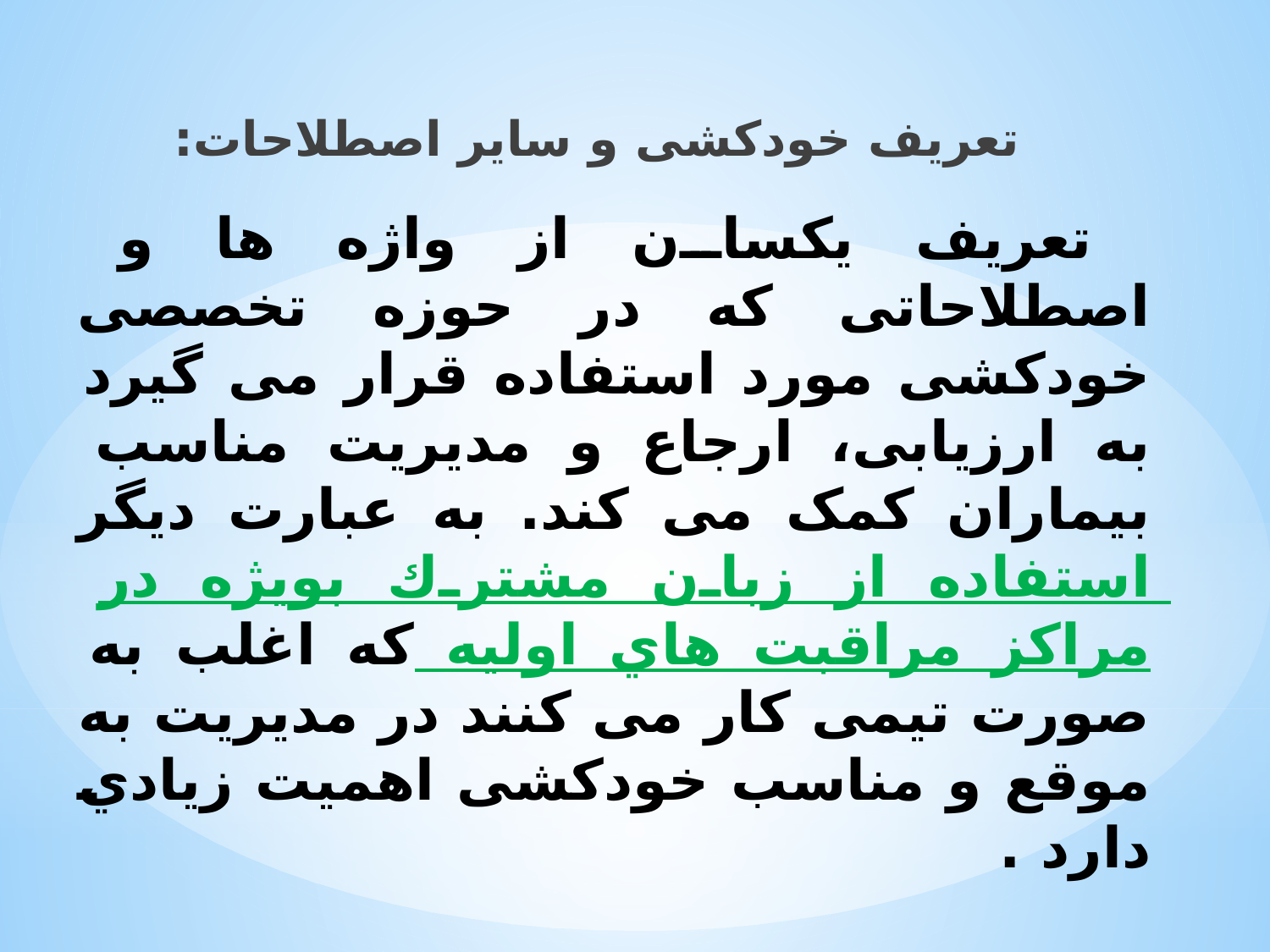

ﺗﻌﺮﯾﻒ ﺧﻮدﮐﺸﯽ و ﺳﺎﯾﺮ اﺻﻄﻼﺣﺎت:
# ﺗﻌﺮﯾﻒ ﯾﮑﺴﺎن از واژه ﻫﺎ و اﺻﻄﻼﺣﺎﺗﯽ ﮐﻪ در ﺣﻮزه ﺗﺨﺼﺼﯽ ﺧﻮدﮐﺸﯽ ﻣﻮرد اﺳﺘﻔﺎده ﻗﺮار ﻣﯽ ﮔﯿﺮد ﺑﻪ ارزﯾﺎﺑﯽ، ارﺟﺎع و ﻣﺪﯾﺮﯾﺖ ﻣﻨﺎﺳﺐ ﺑﯿﻤﺎران ﮐﻤﮏ ﻣﯽ ﮐﻨﺪ. ﺑﻪ ﻋﺒﺎرت دﯾﮕﺮ اﺳﺘﻔﺎده از زﺑﺎن ﻣﺸﺘﺮك ﺑﻮﯾﮋه در ﻣﺮاﮐﺰ ﻣﺮاﻗﺒﺖ ﻫﺎي اوﻟﯿﻪ ﮐﻪ اﻏﻠﺐ ﺑﻪ ﺻﻮرت ﺗﯿﻤﯽ ﮐﺎر ﻣﯽ ﮐﻨﻨﺪ در ﻣﺪﯾﺮﯾﺖ ﺑﻪ ﻣﻮﻗﻊ و ﻣﻨﺎﺳﺐ ﺧﻮدﮐﺸﯽ اﻫﻤﯿﺖ زﯾﺎدي دارد .